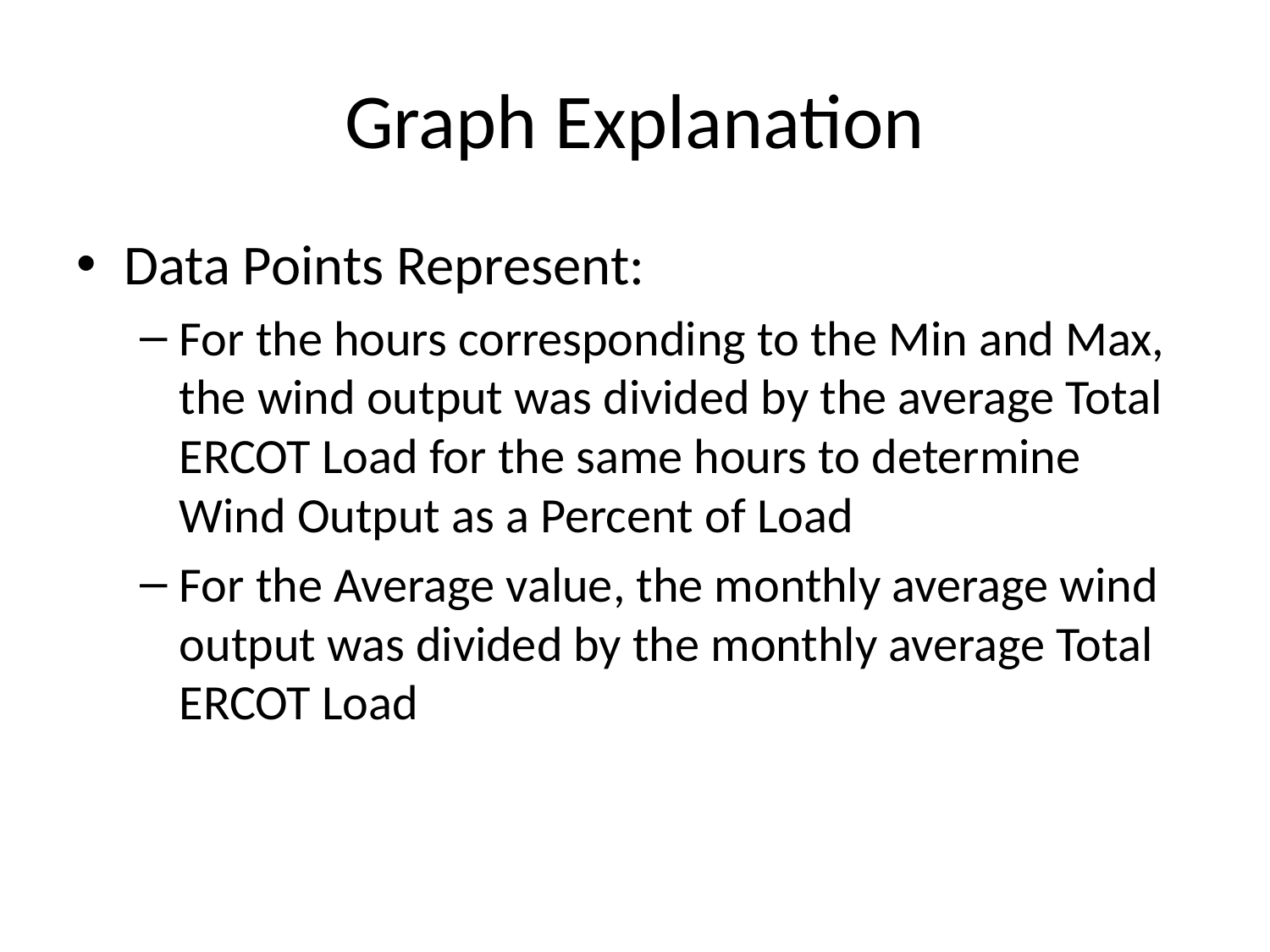

# Graph Explanation
Data Points Represent:
For the hours corresponding to the Min and Max, the wind output was divided by the average Total ERCOT Load for the same hours to determine Wind Output as a Percent of Load
For the Average value, the monthly average wind output was divided by the monthly average Total ERCOT Load